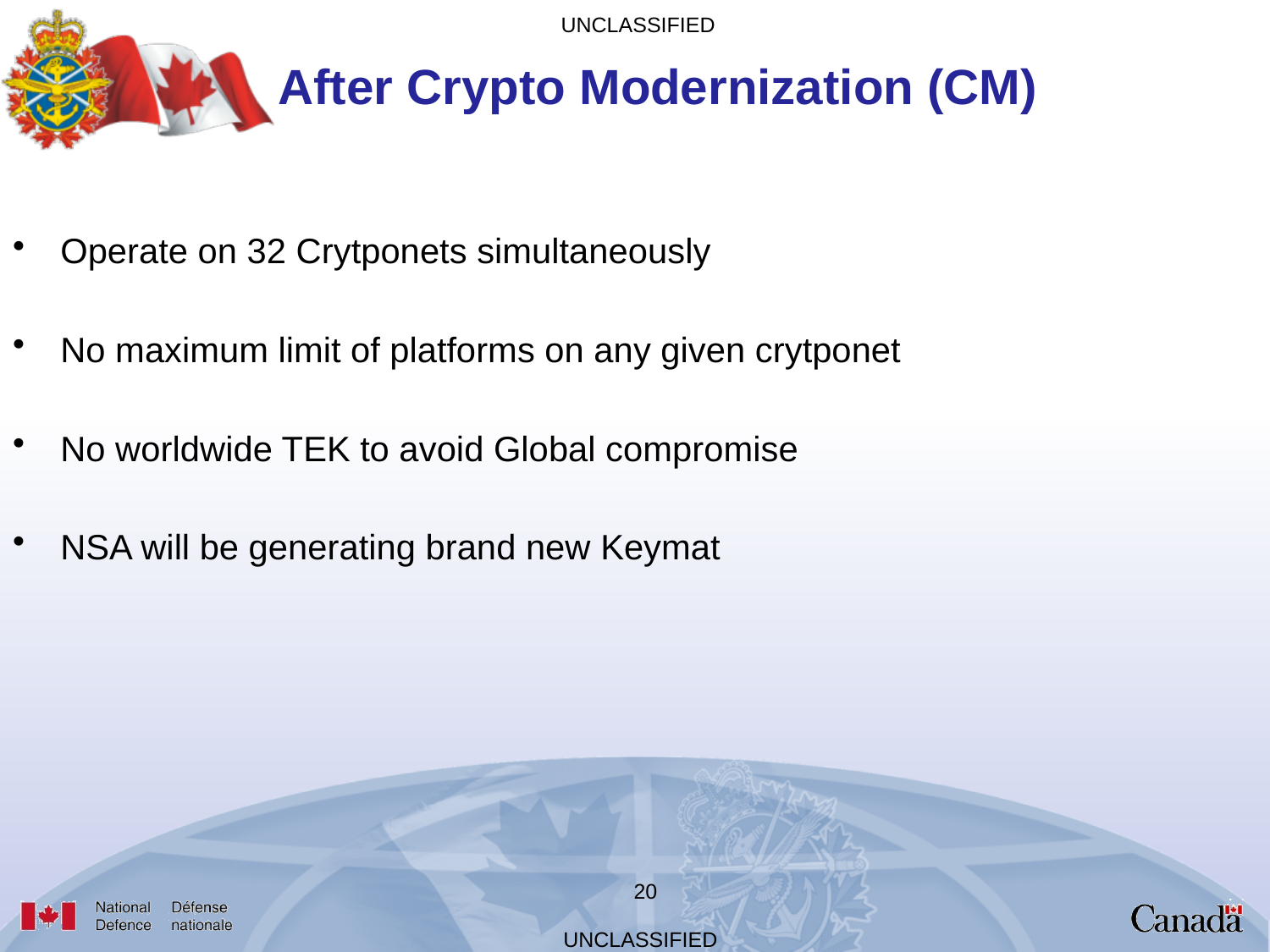

# After Crypto Modernization (CM)
Operate on 32 Crytponets simultaneously

No maximum limit of platforms on any given crytponet

No worldwide TEK to avoid Global compromise

NSA will be generating brand new Keymat